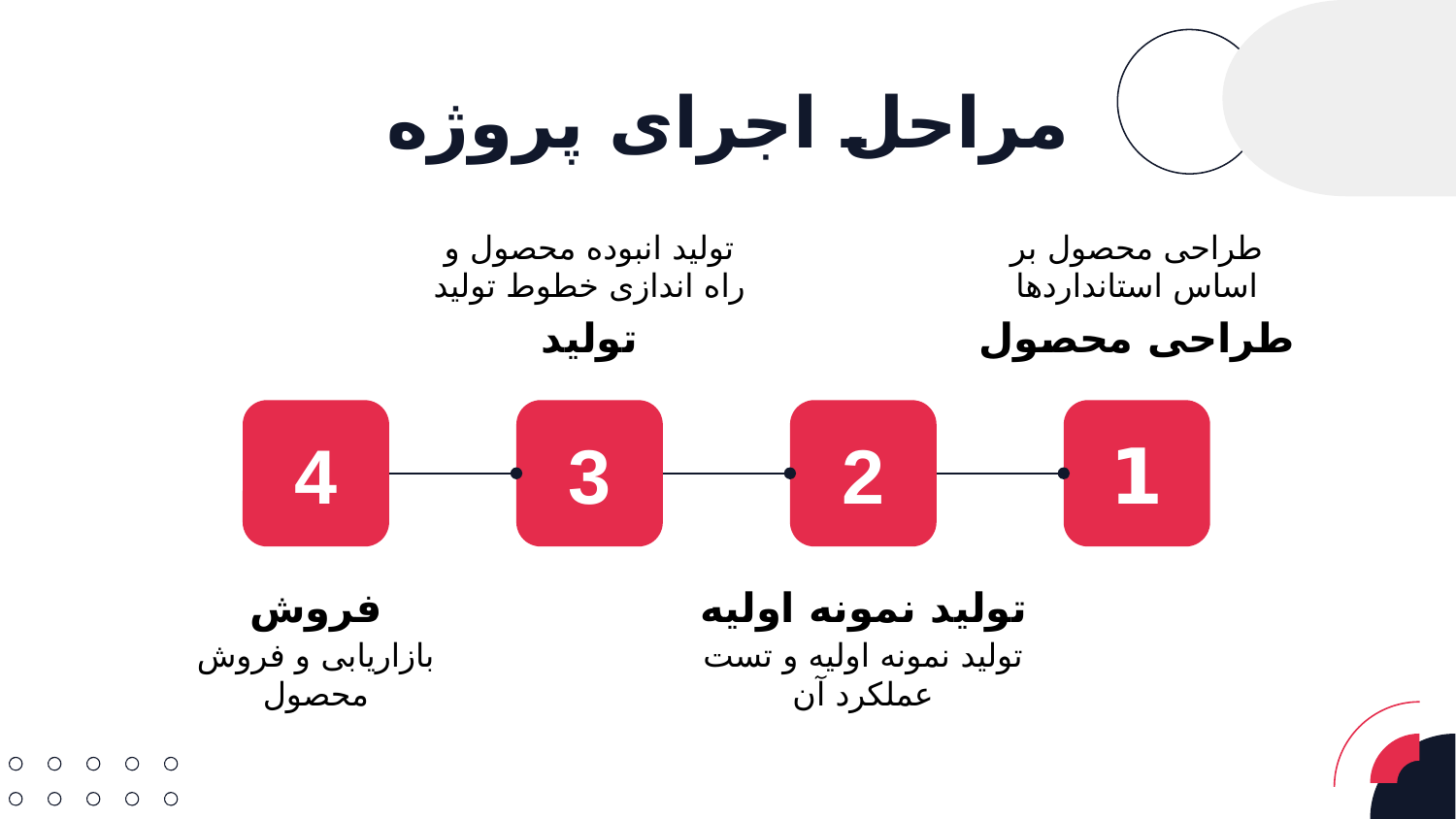

# مراحل اجرای پروژه
تولید انبوده محصول و راه اندازی خطوط تولید
طراحی محصول بر اساس استانداردها
تولید
طراحی محصول

4
3
2
1
فروش
تولید نمونه اولیه
بازاریابی و فروش محصول
تولید نمونه اولیه و تست عملکرد آن